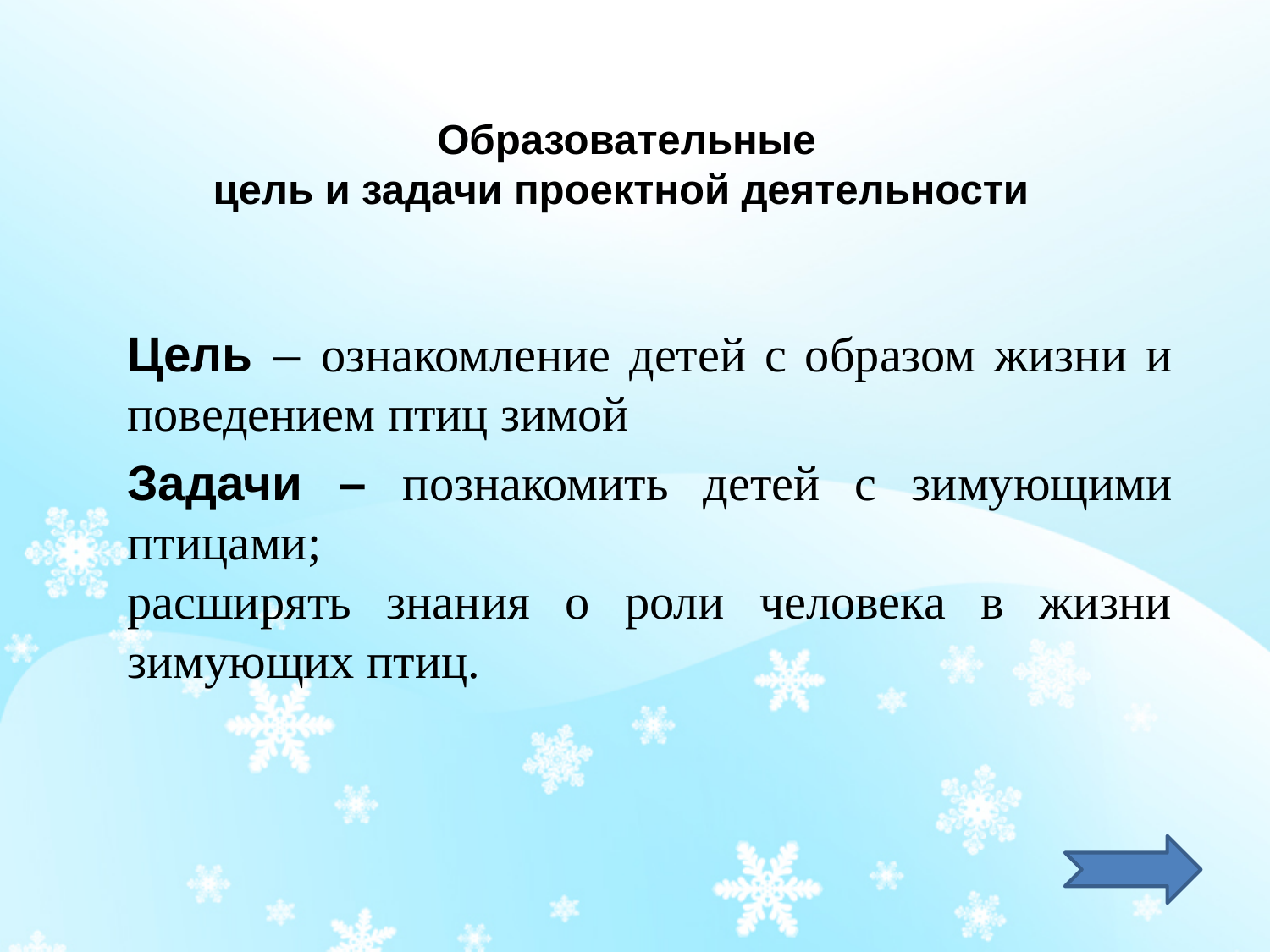

# Образовательные цель и задачи проектной деятельности
Цель – ознакомление детей с образом жизни и поведением птиц зимой
Задачи – познакомить детей с зимующими птицами;
расширять знания о роли человека в жизни зимующих птиц.